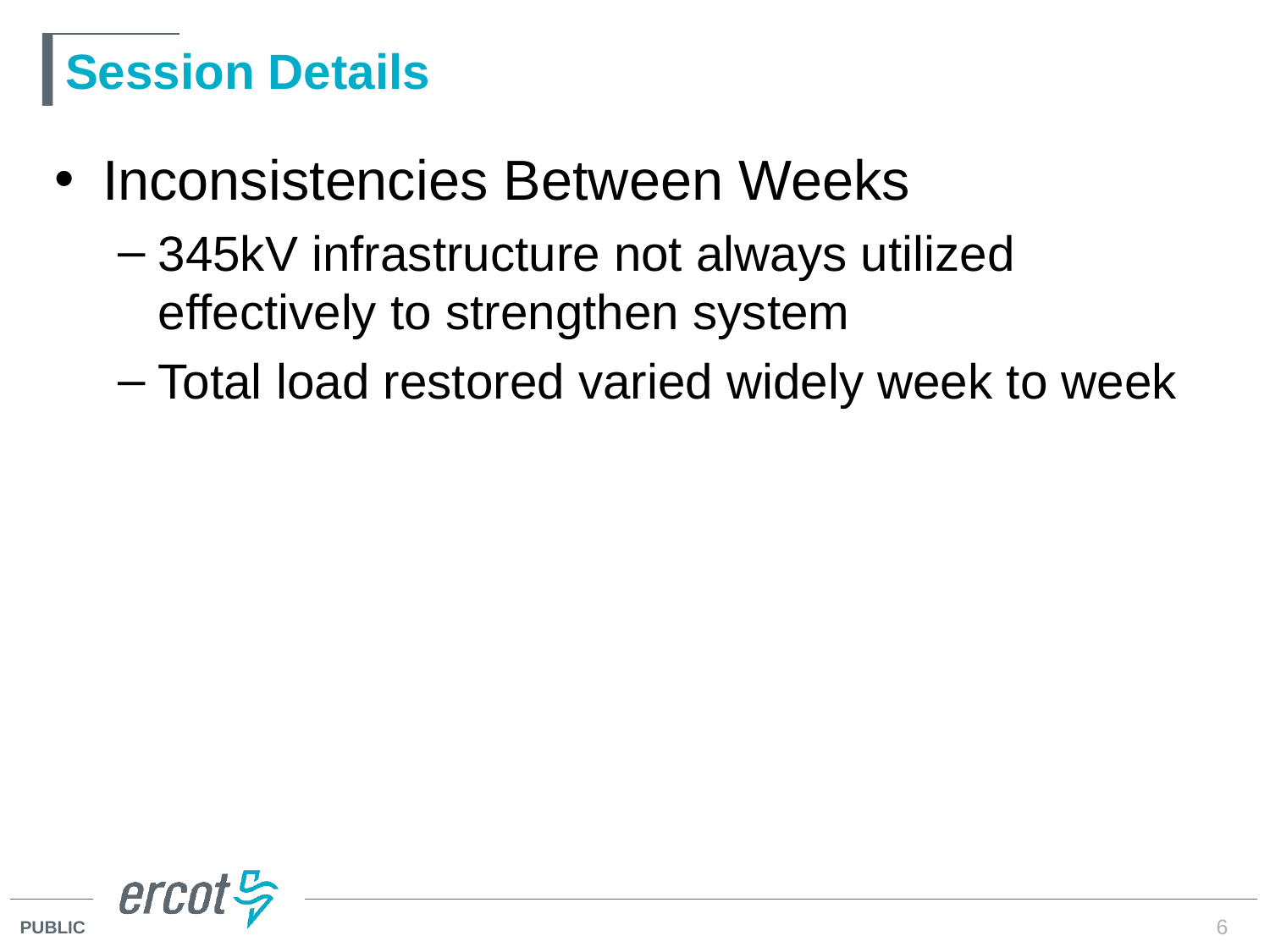

# Session Details
Inconsistencies Between Weeks
345kV infrastructure not always utilized effectively to strengthen system
Total load restored varied widely week to week
6